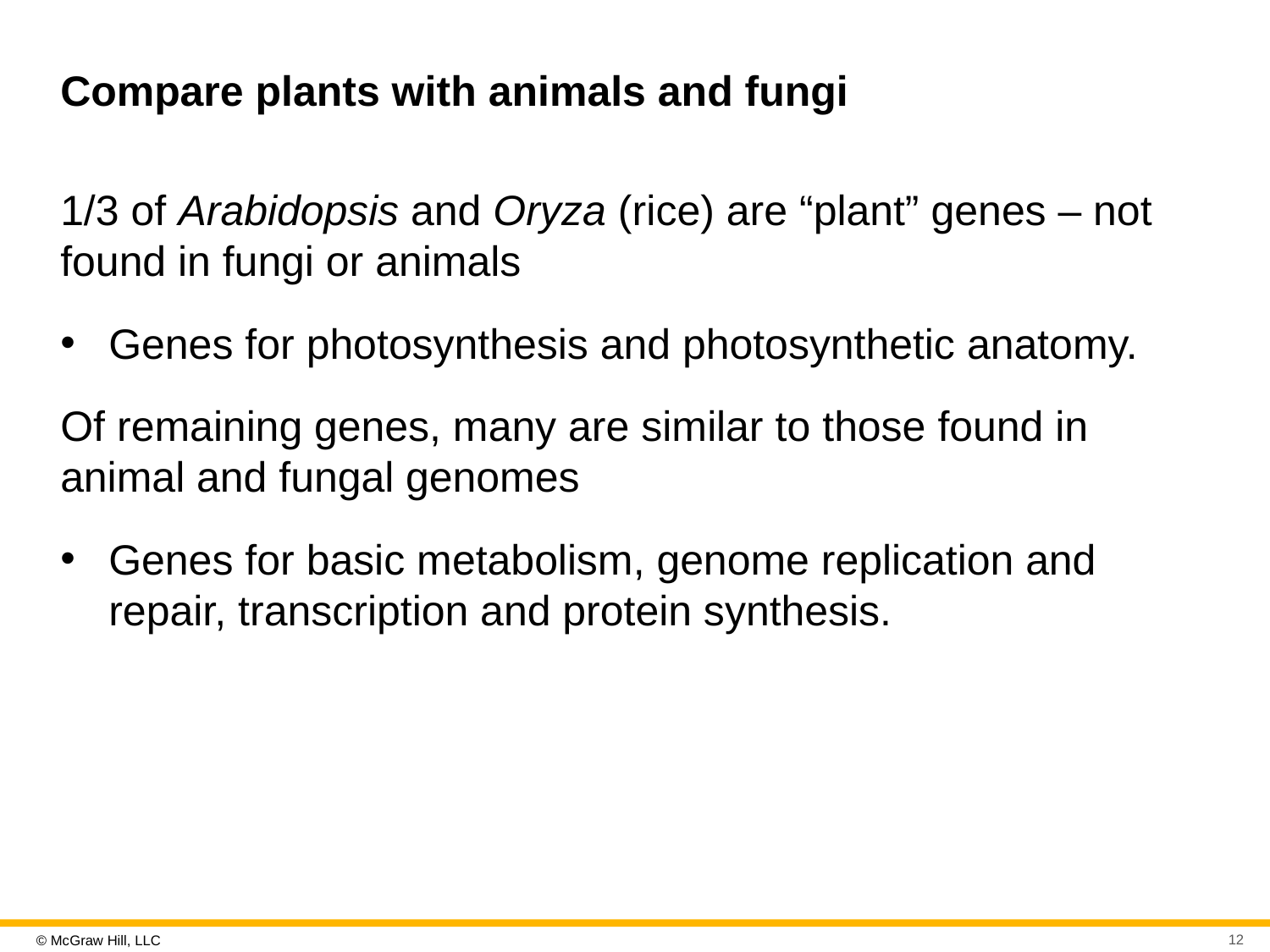

# Compare plants with animals and fungi
1/3 of Arabidopsis and Oryza (rice) are “plant” genes – not found in fungi or animals
Genes for photosynthesis and photosynthetic anatomy.
Of remaining genes, many are similar to those found in animal and fungal genomes
Genes for basic metabolism, genome replication and repair, transcription and protein synthesis.
12